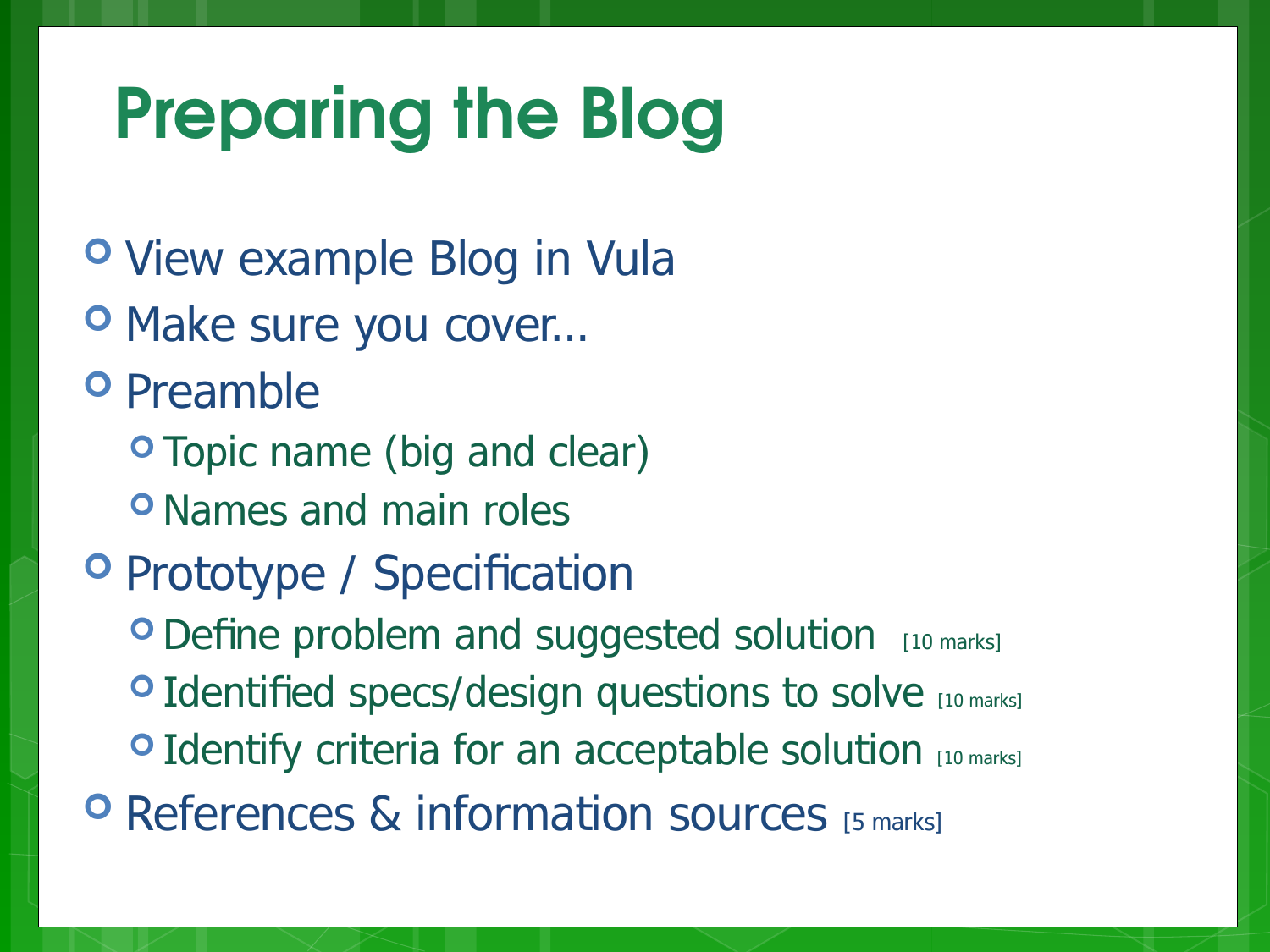

# Preparing the Blog
View example Blog in Vula
Make sure you cover…
Preamble
Topic name (big and clear)
Names and main roles
Prototype / Specification
Define problem and suggested solution  [10 marks]
Identified specs/design questions to solve [10 marks]
Identify criteria for an acceptable solution [10 marks]
References & information sources [5 marks]